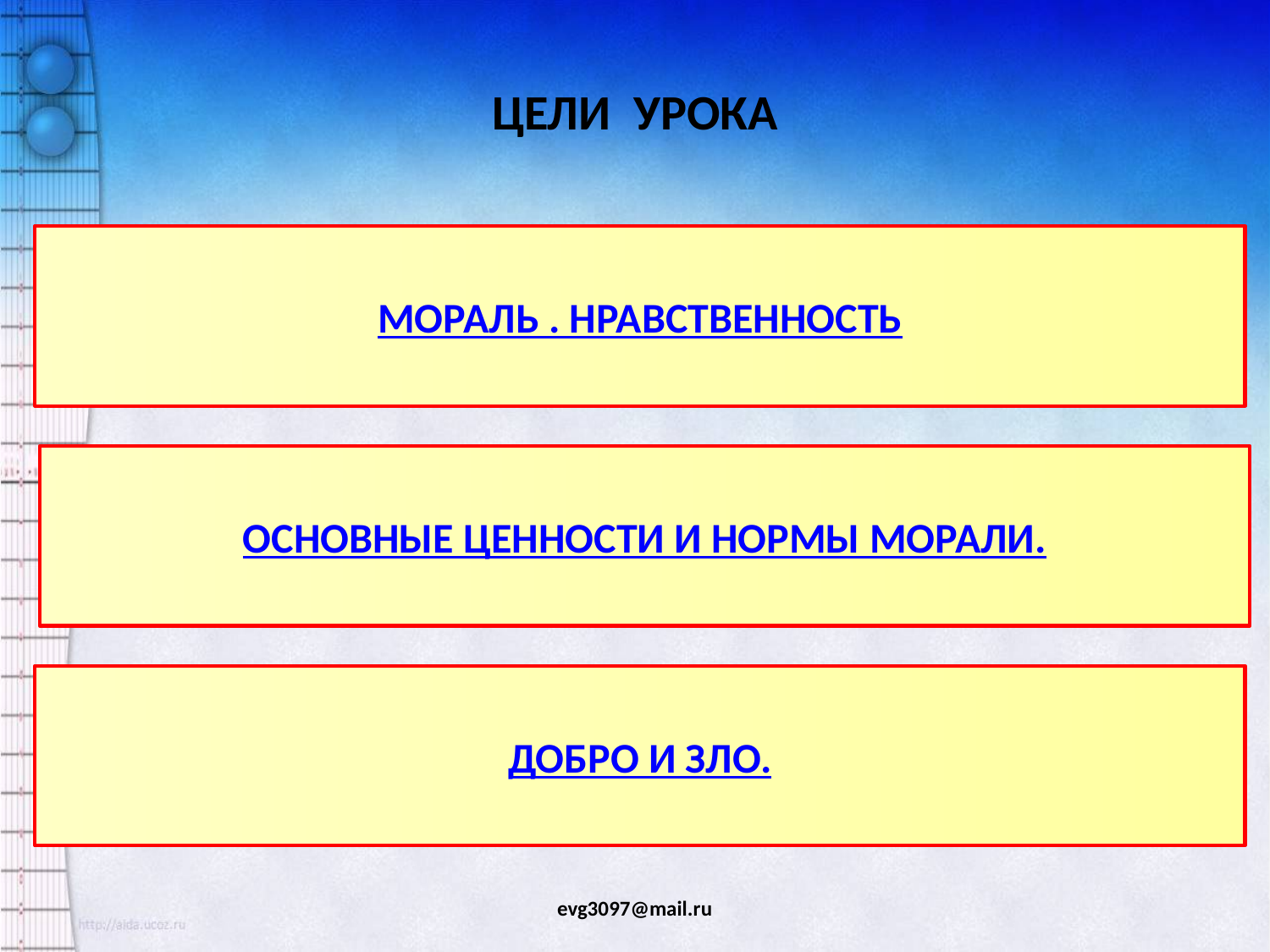

# ЦЕЛИ  УРОКА
МОРАЛЬ . НРАВСТВЕННОСТЬ
ОСНОВНЫЕ ЦЕННОСТИ И НОРМЫ МОРАЛИ.
ДОБРО И ЗЛО.
evg3097@mail.ru